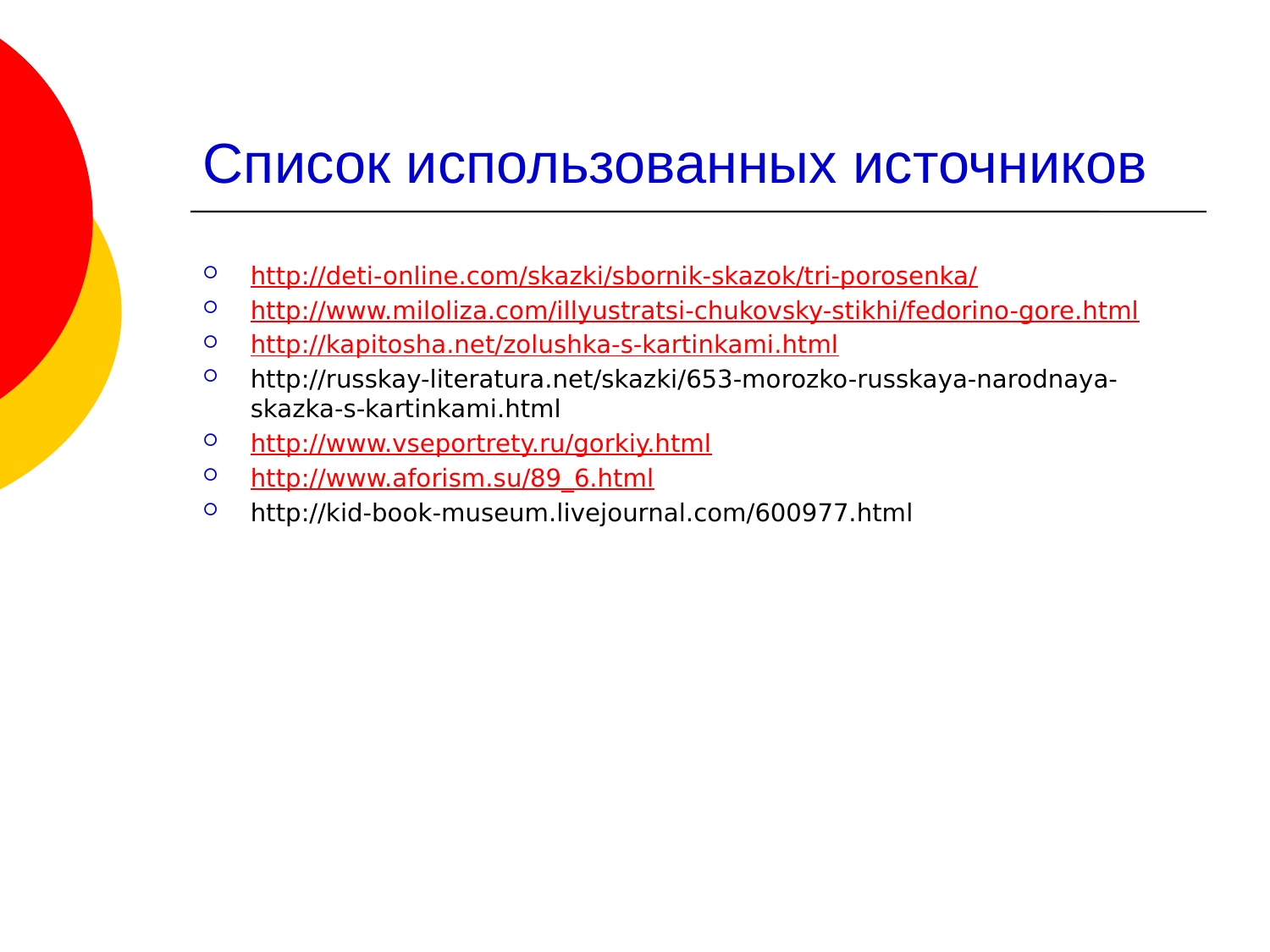

# Список использованных источников
http://deti-online.com/skazki/sbornik-skazok/tri-porosenka/
http://www.miloliza.com/illyustratsi-chukovsky-stikhi/fedorino-gore.html
http://kapitosha.net/zolushka-s-kartinkami.html
http://russkay-literatura.net/skazki/653-morozko-russkaya-narodnaya-skazka-s-kartinkami.html
http://www.vseportrety.ru/gorkiy.html
http://www.aforism.su/89_6.html
http://kid-book-museum.livejournal.com/600977.html